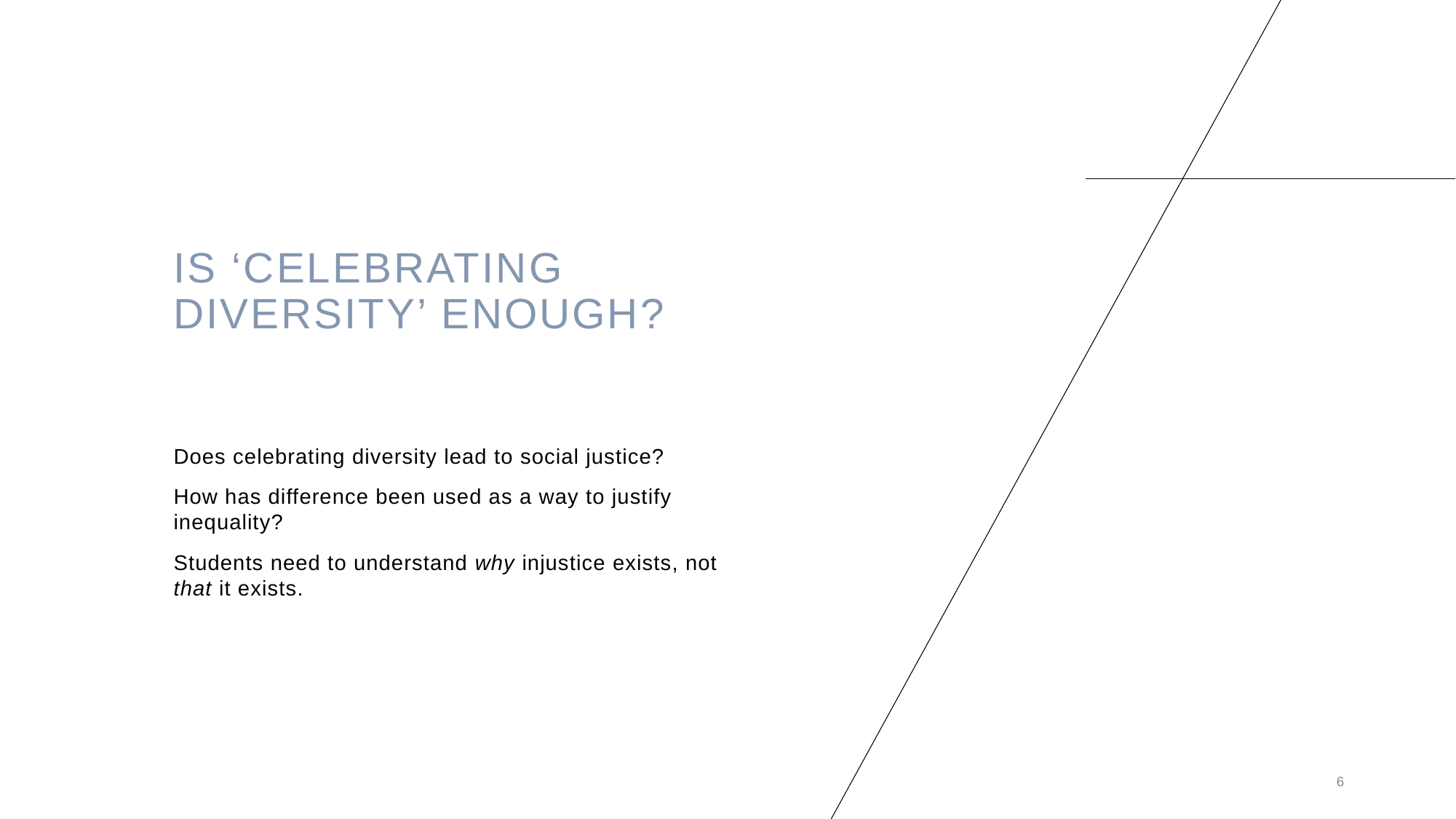

# Is ‘celebrating diversity’ enough?
Does celebrating diversity lead to social justice?
How has difference been used as a way to justify inequality?
Students need to understand why injustice exists, not that it exists.
6